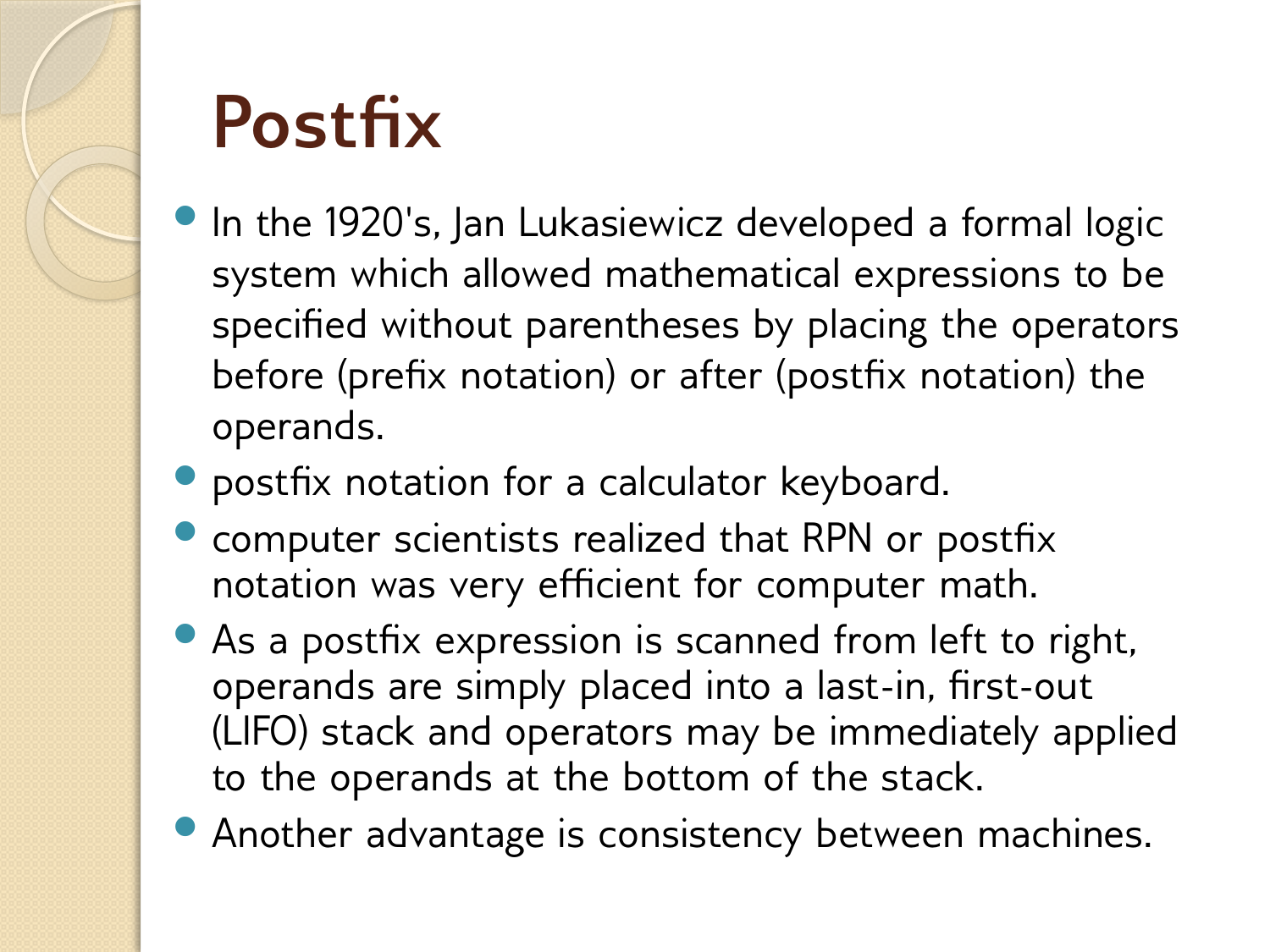

# Postfix
In the 1920's, Jan Lukasiewicz developed a formal logic system which allowed mathematical expressions to be specified without parentheses by placing the operators before (prefix notation) or after (postfix notation) the operands.
postfix notation for a calculator keyboard.
computer scientists realized that RPN or postfix notation was very efficient for computer math.
As a postfix expression is scanned from left to right, operands are simply placed into a last-in, first-out (LIFO) stack and operators may be immediately applied to the operands at the bottom of the stack.
Another advantage is consistency between machines.